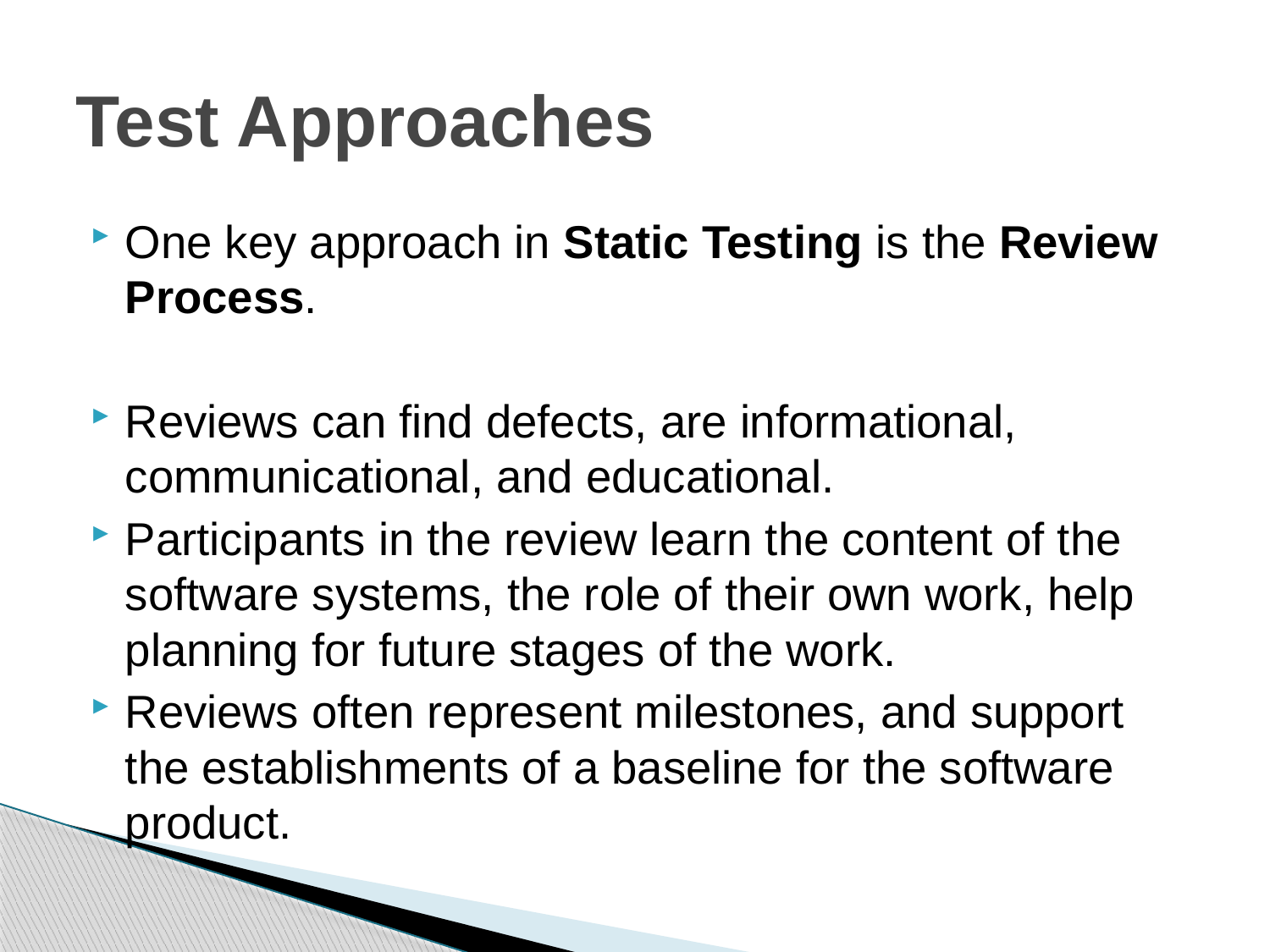

# Test Approaches
One key approach in Static Testing is the Review Process.

Reviews can find defects, are informational, communicational, and educational.
Participants in the review learn the content of the software systems, the role of their own work, help planning for future stages of the work.
Reviews often represent milestones, and support the establishments of a baseline for the software product.